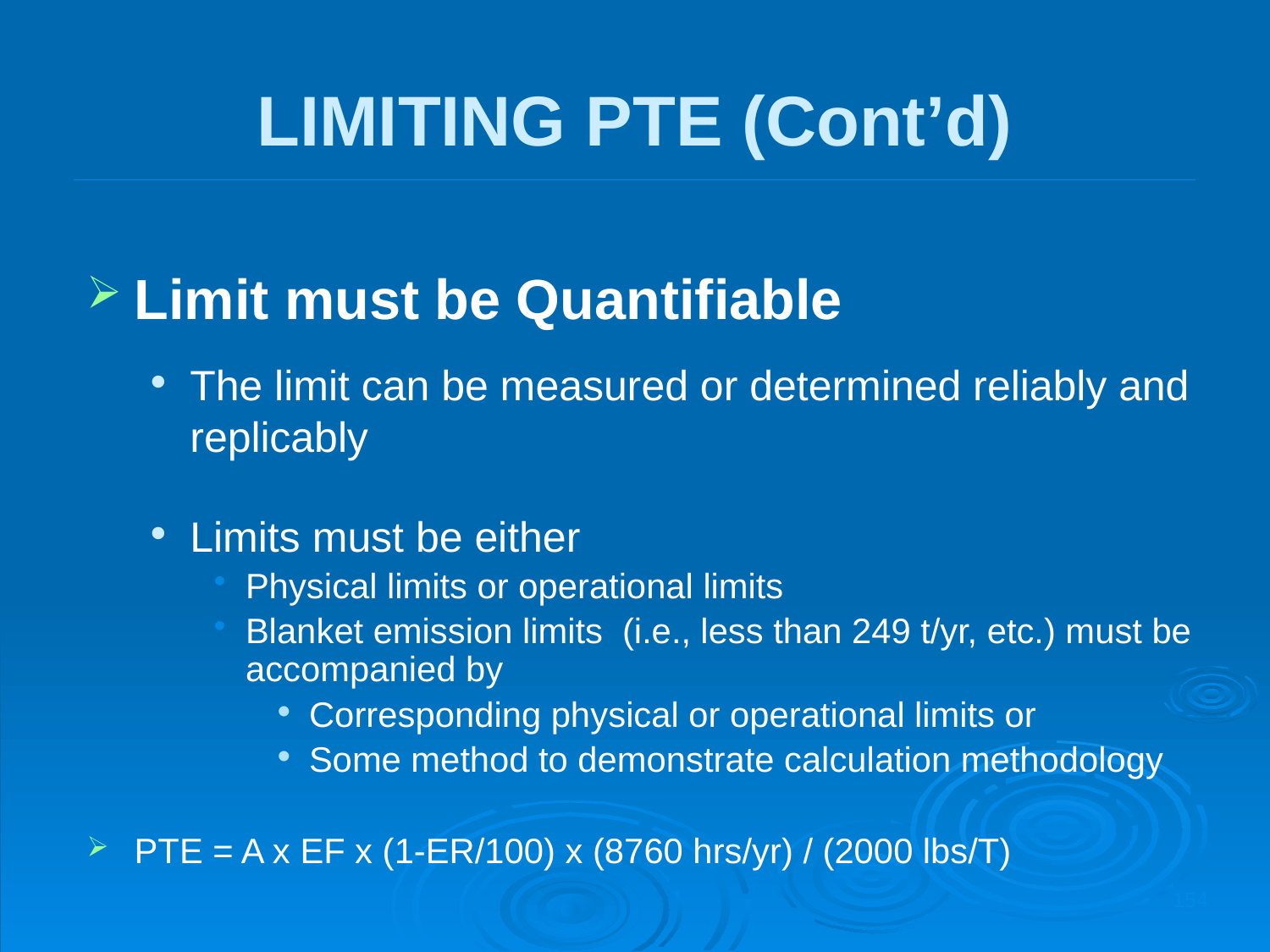

LIMITING PTE (Cont’d)
Limit must be Quantifiable

The limit can be measured or determined reliably and replicably

Limits must be either
Physical limits or operational limits
Blanket emission limits  (i.e., less than 249 t/yr, etc.) must be accompanied by
Corresponding physical or operational limits or
Some method to demonstrate calculation methodology

PTE = A x EF x (1-ER/100) x (8760 hrs/yr) / (2000 lbs/T)

154